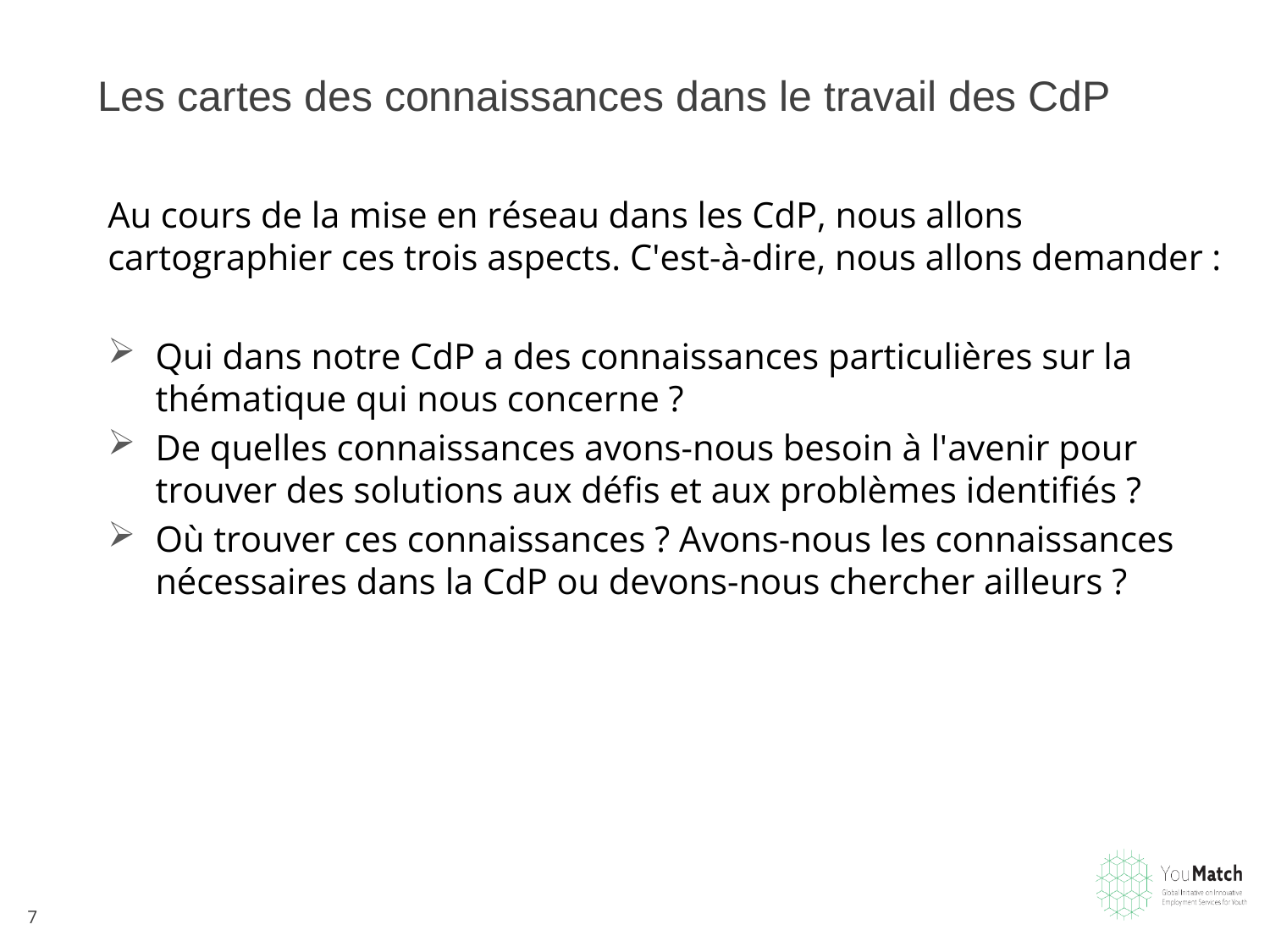

# Les cartes des connaissances dans le travail des CdP
Au cours de la mise en réseau dans les CdP, nous allons cartographier ces trois aspects. C'est-à-dire, nous allons demander :

Qui dans notre CdP a des connaissances particulières sur la thématique qui nous concerne ?
De quelles connaissances avons-nous besoin à l'avenir pour trouver des solutions aux défis et aux problèmes identifiés ?
Où trouver ces connaissances ? Avons-nous les connaissances nécessaires dans la CdP ou devons-nous chercher ailleurs ?
7